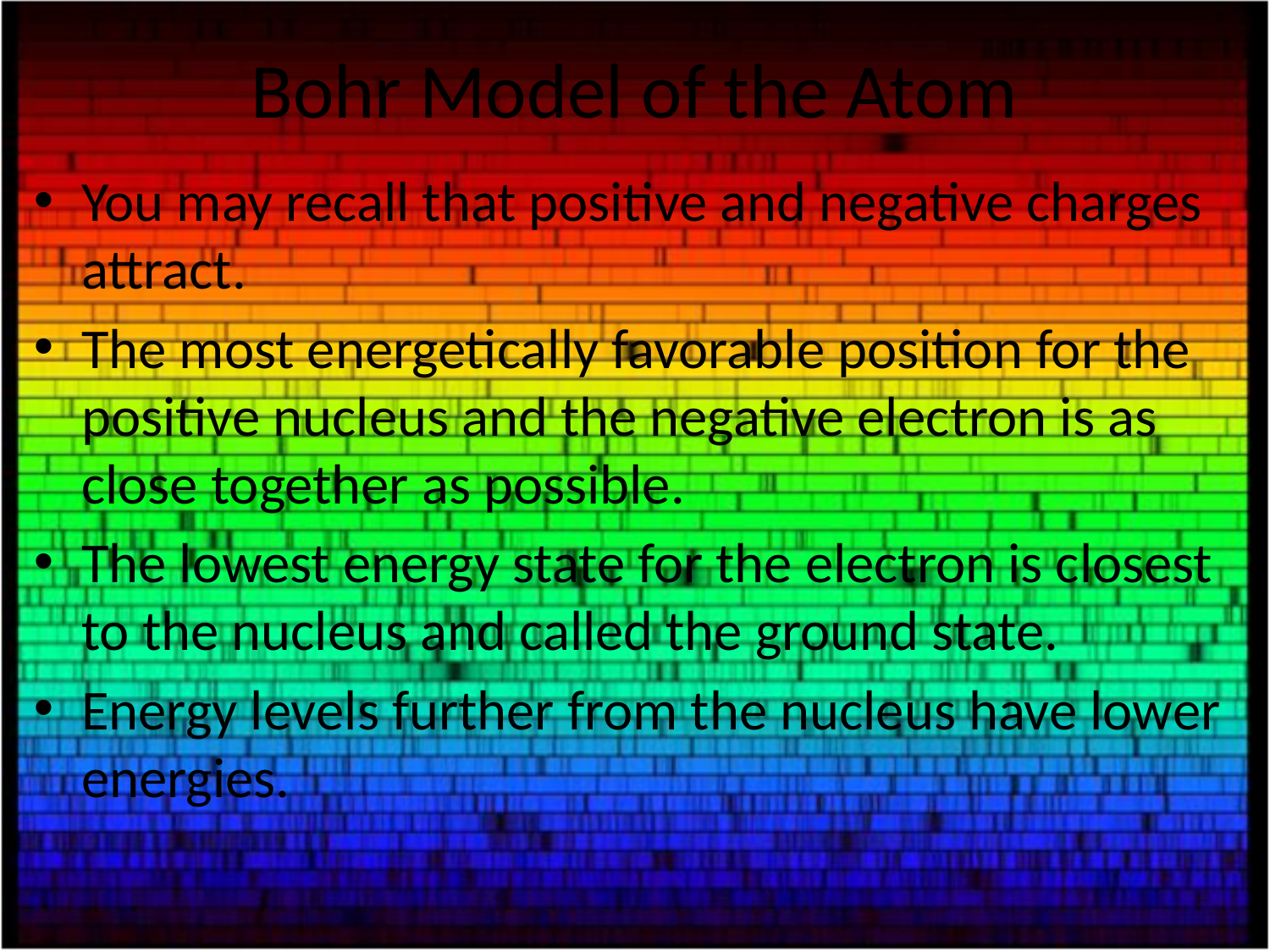

# Bohr Model of the Atom
You may recall that positive and negative charges attract.
The most energetically favorable position for the positive nucleus and the negative electron is as close together as possible.
The lowest energy state for the electron is closest to the nucleus and called the ground state.
Energy levels further from the nucleus have lower energies.